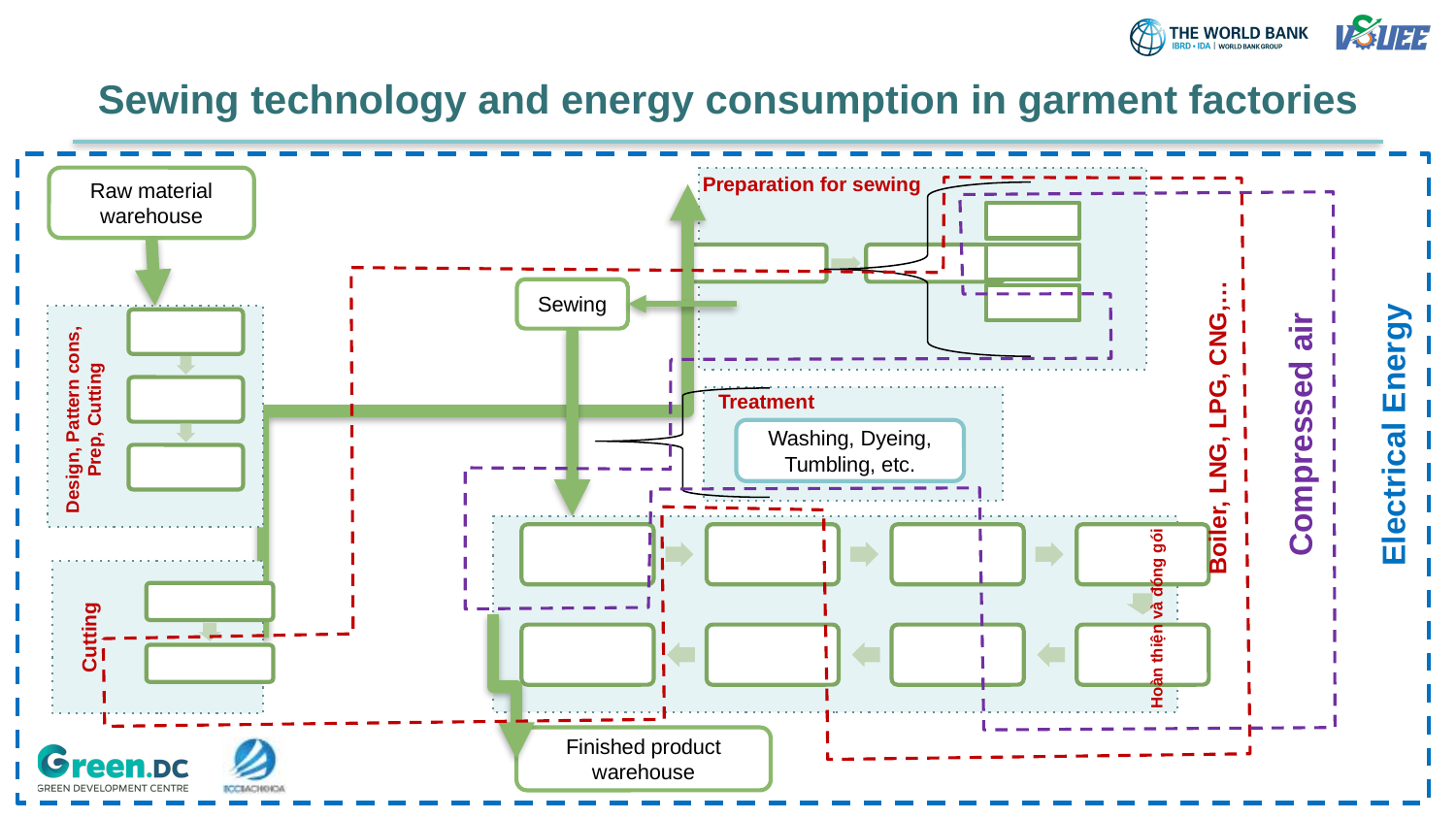

# Sewing technology and energy consumption in garment factories

Electrical Energy
Preparation for sewing

Fusing

Printing

Thêu

Batches
Label

Raw material warehouse
Sewing

Design

Pattern construction

Preparation for cutting
Design, Pattern cons, Prep, Cutting
Treatment

Washing, Dyeing, Tumbling, etc.

Intermediate pressing
Thread cutting
Inspection
Stain removal

Packing
Labeling
Folding
Pressing

Hoàn thiện và đóng gói

Spreading

Cutting
Cutting
Finished product warehouse

Boiler, LNG, LPG, CNG,…

Compressed air